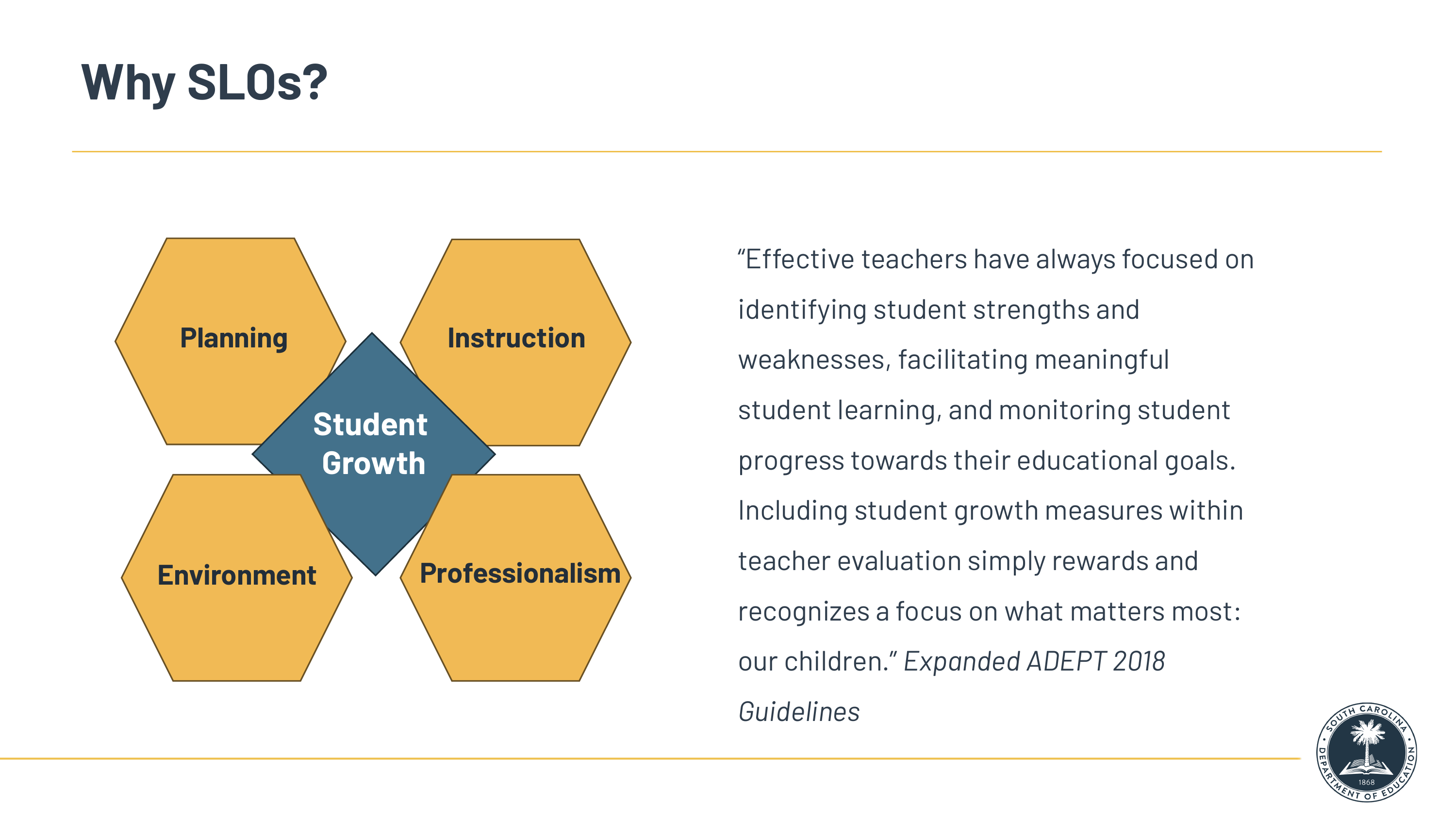

# Why SLOs?
“Effective teachers have always focused on identifying student strengths and weaknesses, facilitating meaningful student learning, and monitoring student progress towards their educational goals. Including student growth measures within teacher evaluation simply rewards and recognizes a focus on what matters most: our children.” Expanded ADEPT 2018 Guidelines

Planning
Instruction

Student
Growth

Professionalism
Environment